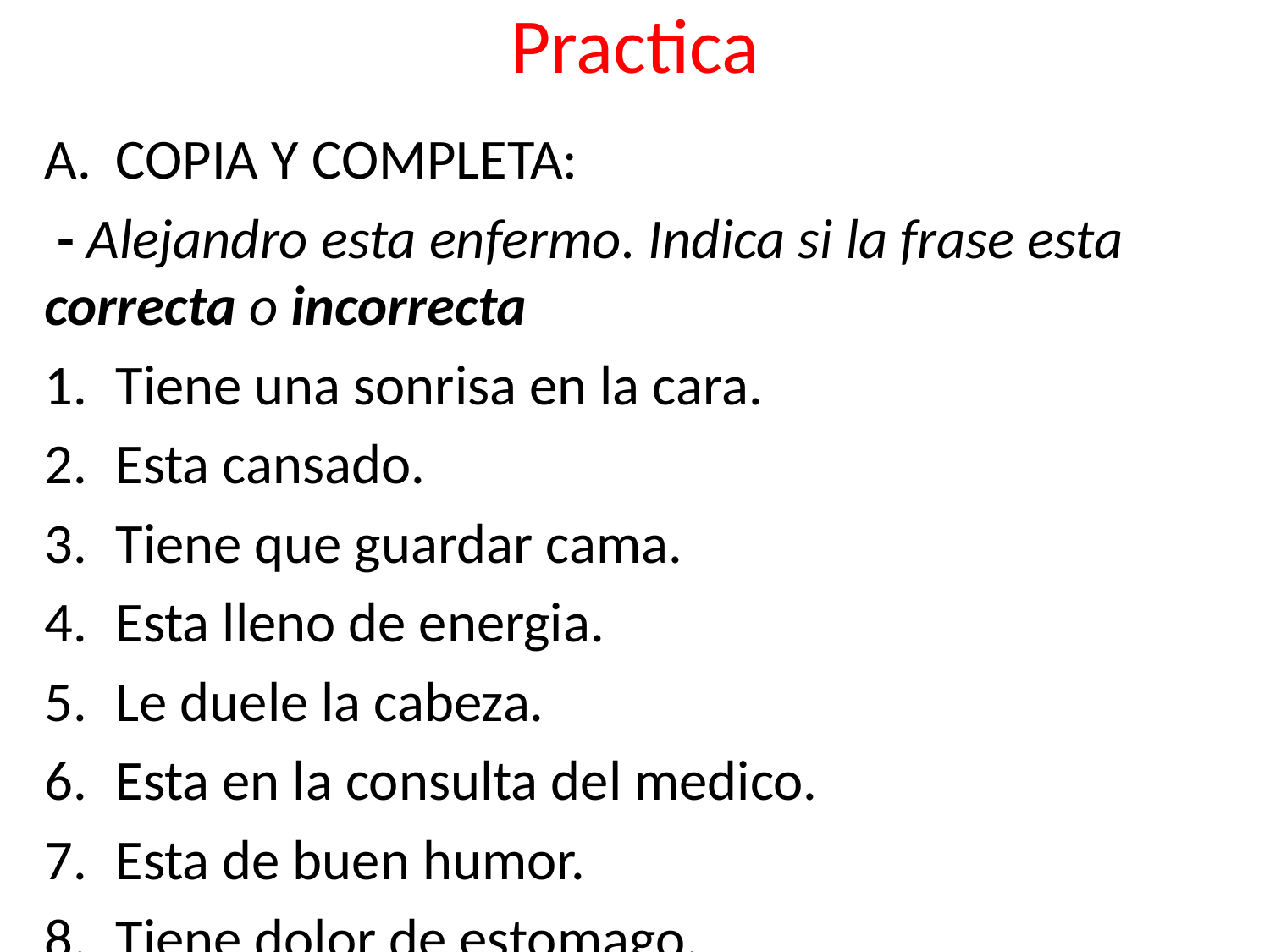

Practica
COPIA Y COMPLETA:
 - Alejandro esta enfermo. Indica si la frase esta correcta o incorrecta
Tiene una sonrisa en la cara.
Esta cansado.
Tiene que guardar cama.
Esta lleno de energia.
Le duele la cabeza.
Esta en la consulta del medico.
Esta de buen humor.
Tiene dolor de estomago.